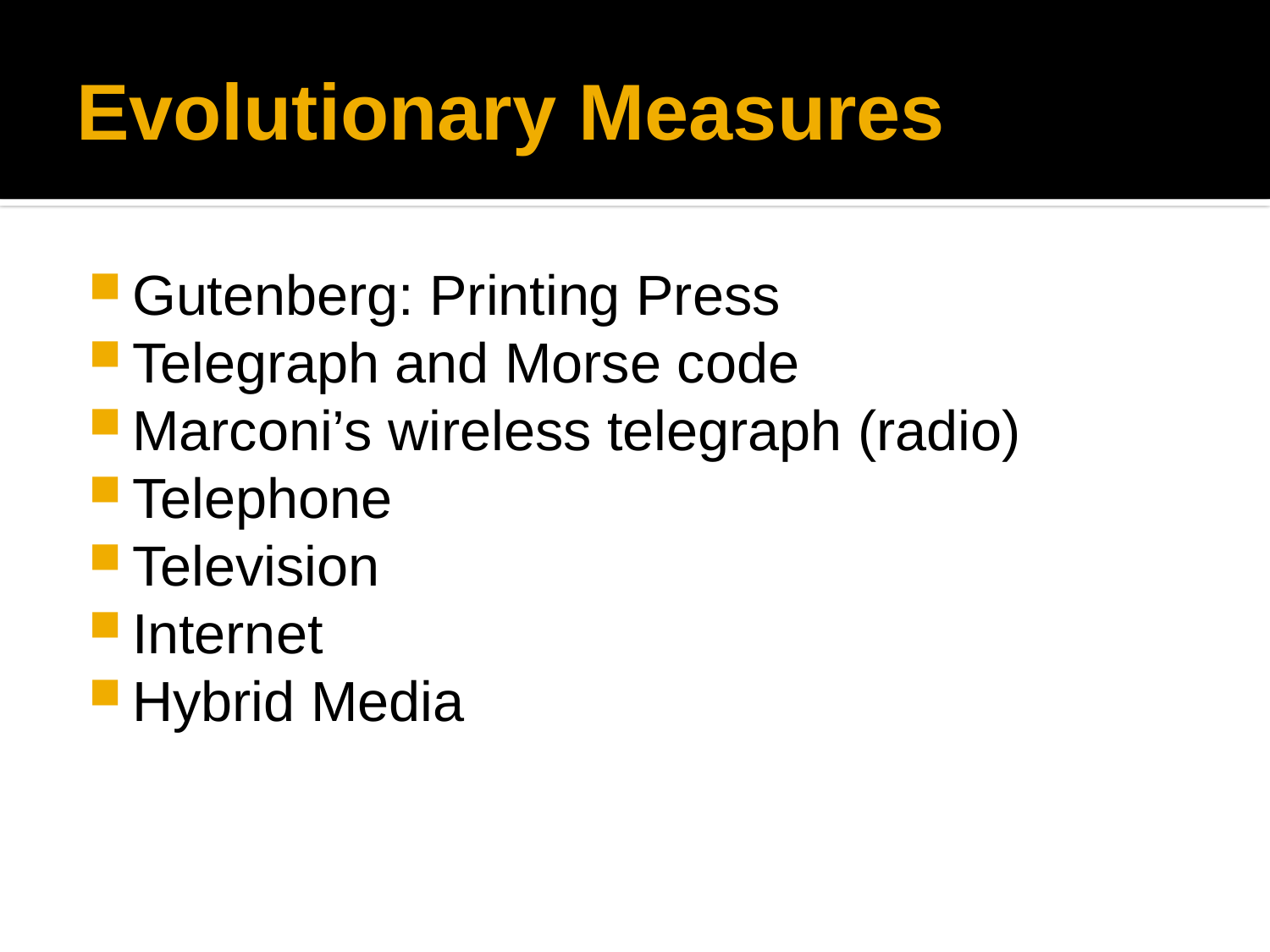

# Evolutionary Measures
Gutenberg: Printing Press
Telegraph and Morse code
Marconi’s wireless telegraph (radio)
Telephone
Television
Internet
Hybrid Media